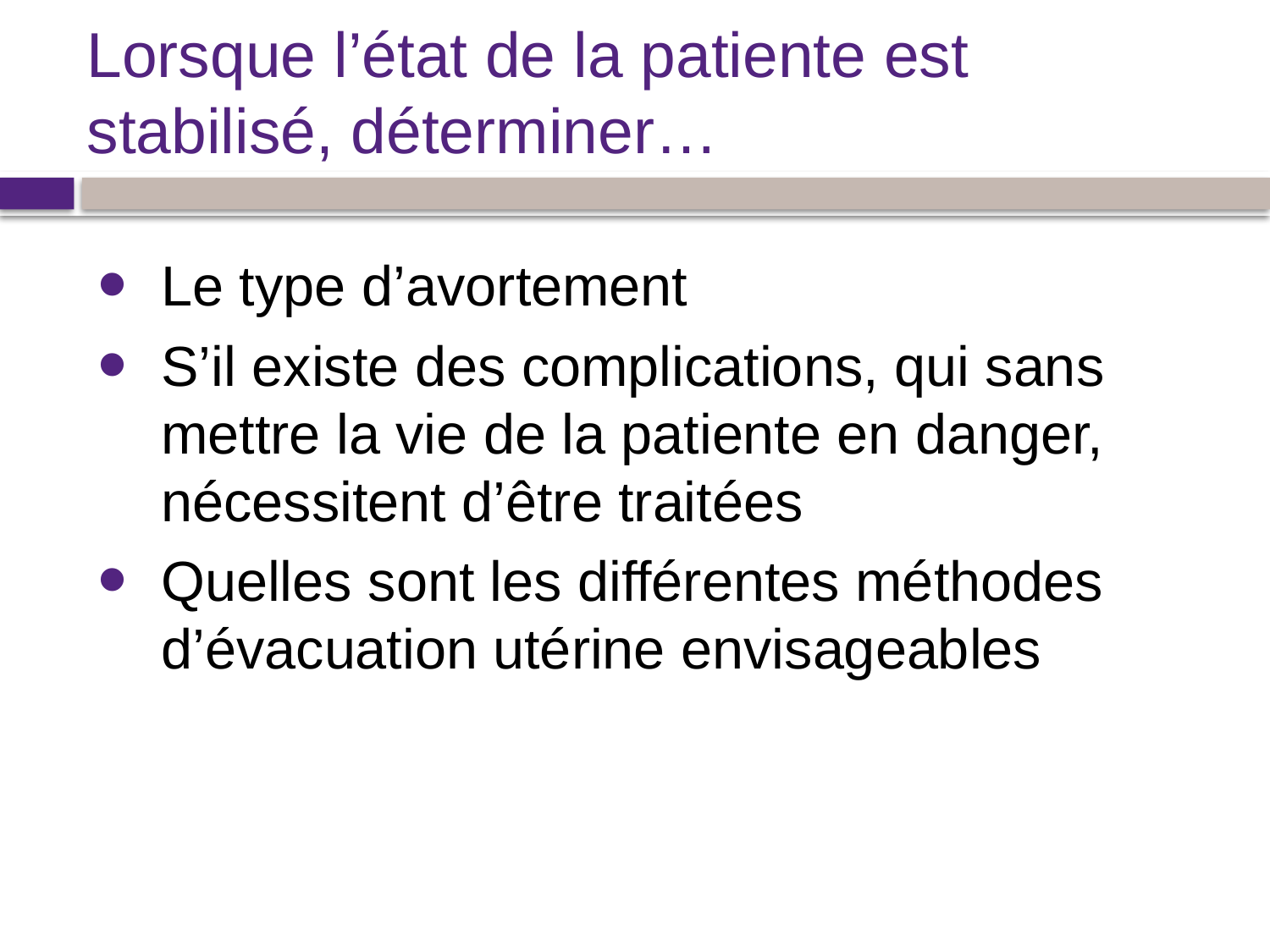

# Lorsque l’état de la patiente est stabilisé, déterminer…
Le type d’avortement
S’il existe des complications, qui sans mettre la vie de la patiente en danger, nécessitent d’être traitées
Quelles sont les différentes méthodes d’évacuation utérine envisageables